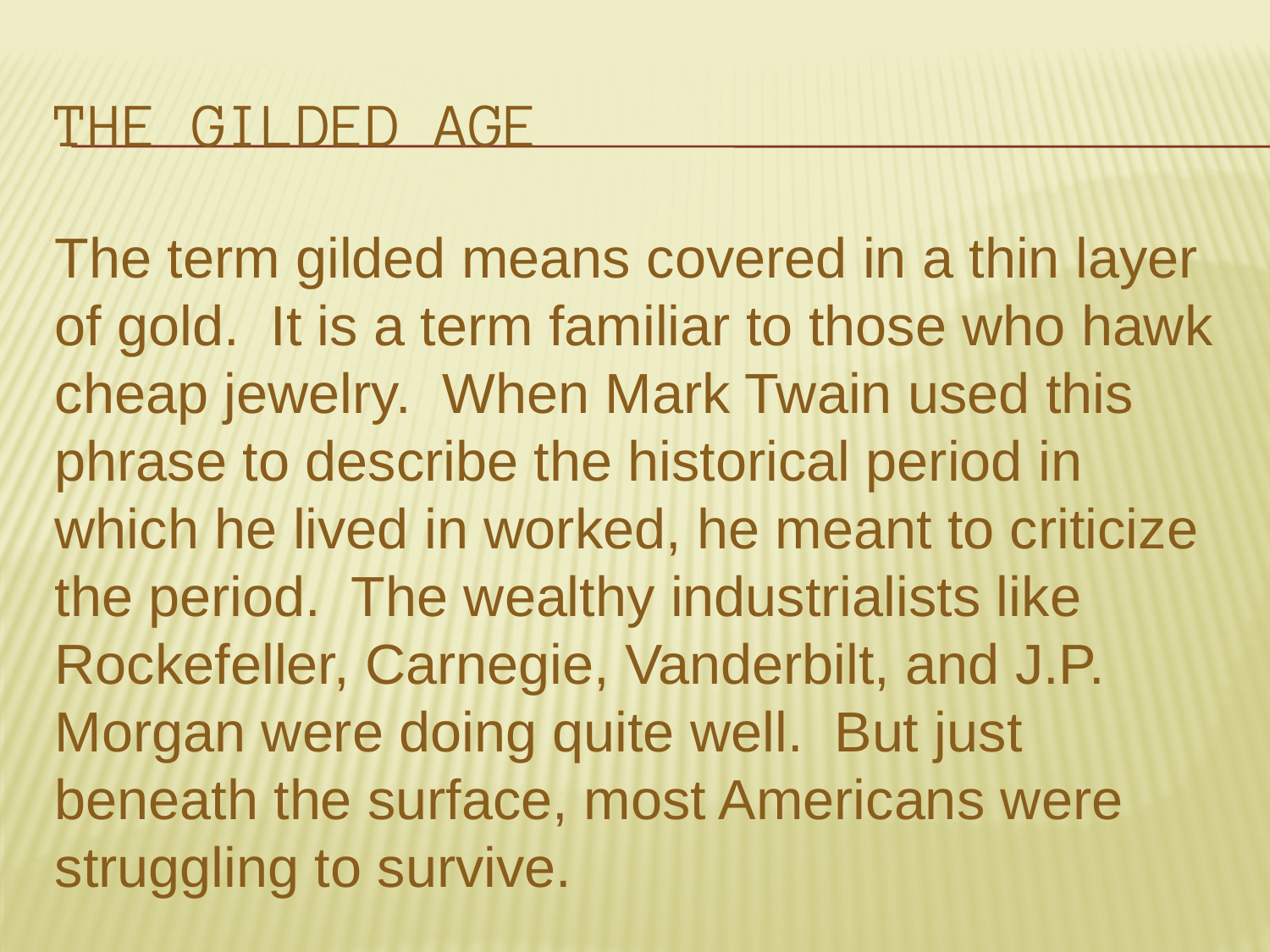

# The gilded age
The term gilded means covered in a thin layer  of gold.  It is a term familiar to those who hawk cheap jewelry.  When Mark Twain used this phrase to describe the historical period in which he lived in worked, he meant to criticize the period.  The wealthy industrialists like Rockefeller, Carnegie, Vanderbilt, and J.P. Morgan were doing quite well.  But just beneath the surface, most Americans were struggling to survive.